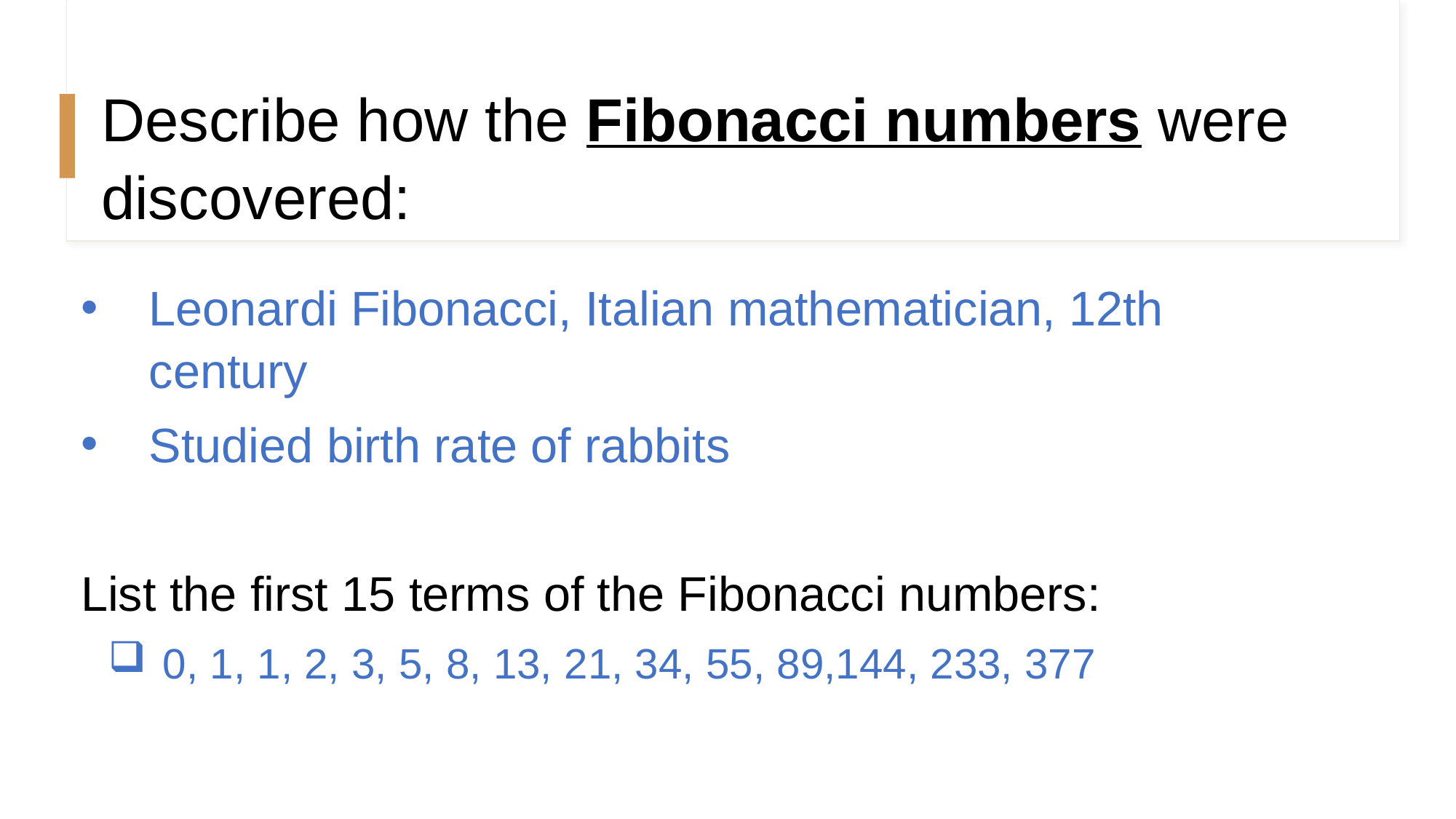

Describe how the Fibonacci numbers were discovered:

#
Leonardi Fibonacci, Italian mathematician, 12th century
Studied birth rate of rabbits

List the first 15 terms of the Fibonacci numbers:
0, 1, 1, 2, 3, 5, 8, 13, 21, 34, 55, 89,144, 233, 377